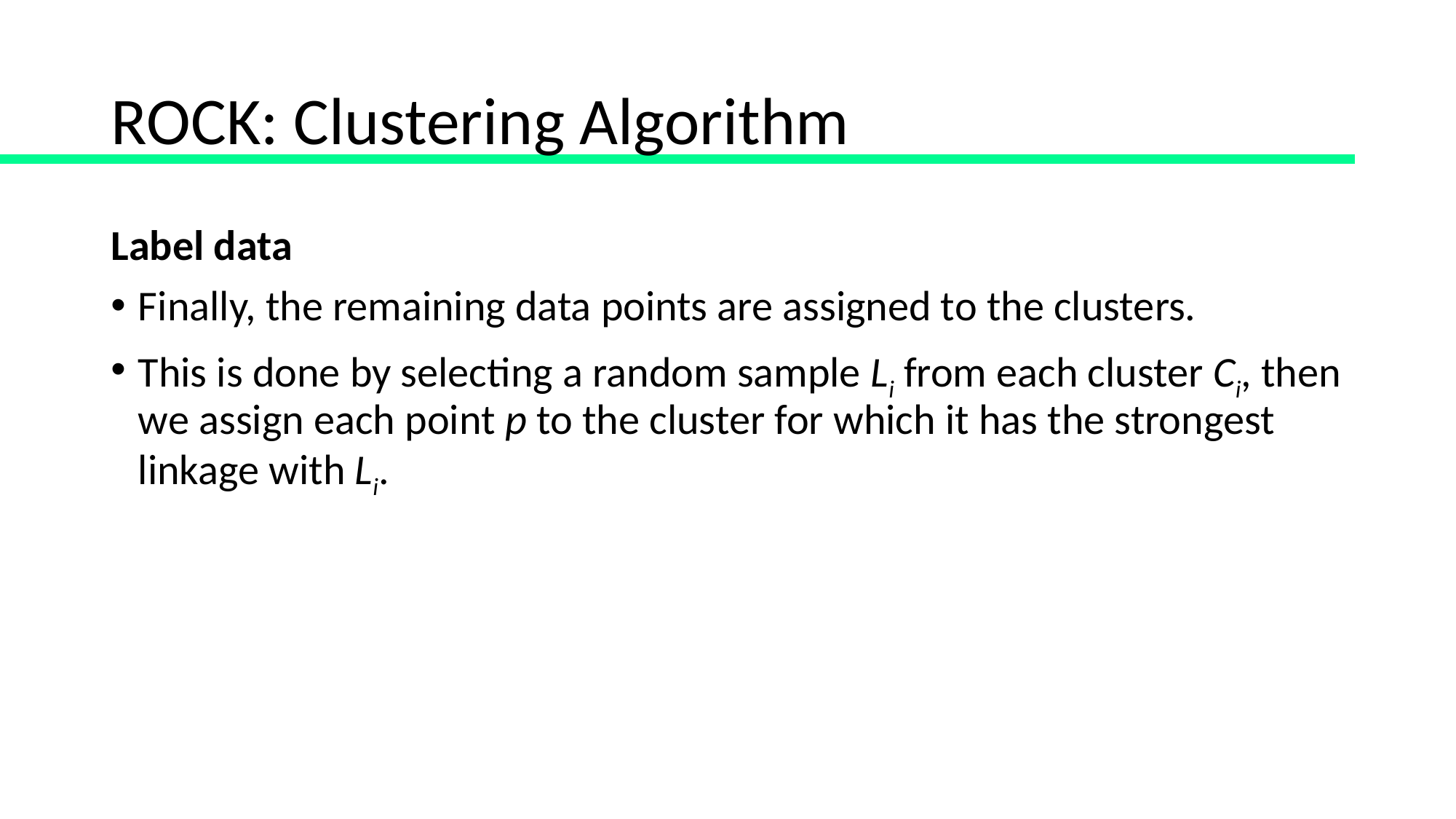

# ROCK: Clustering Algorithm
Label data
Finally, the remaining data points are assigned to the clusters.
This is done by selecting a random sample Li from each cluster Ci, then we assign each point p to the cluster for which it has the strongest linkage with Li.